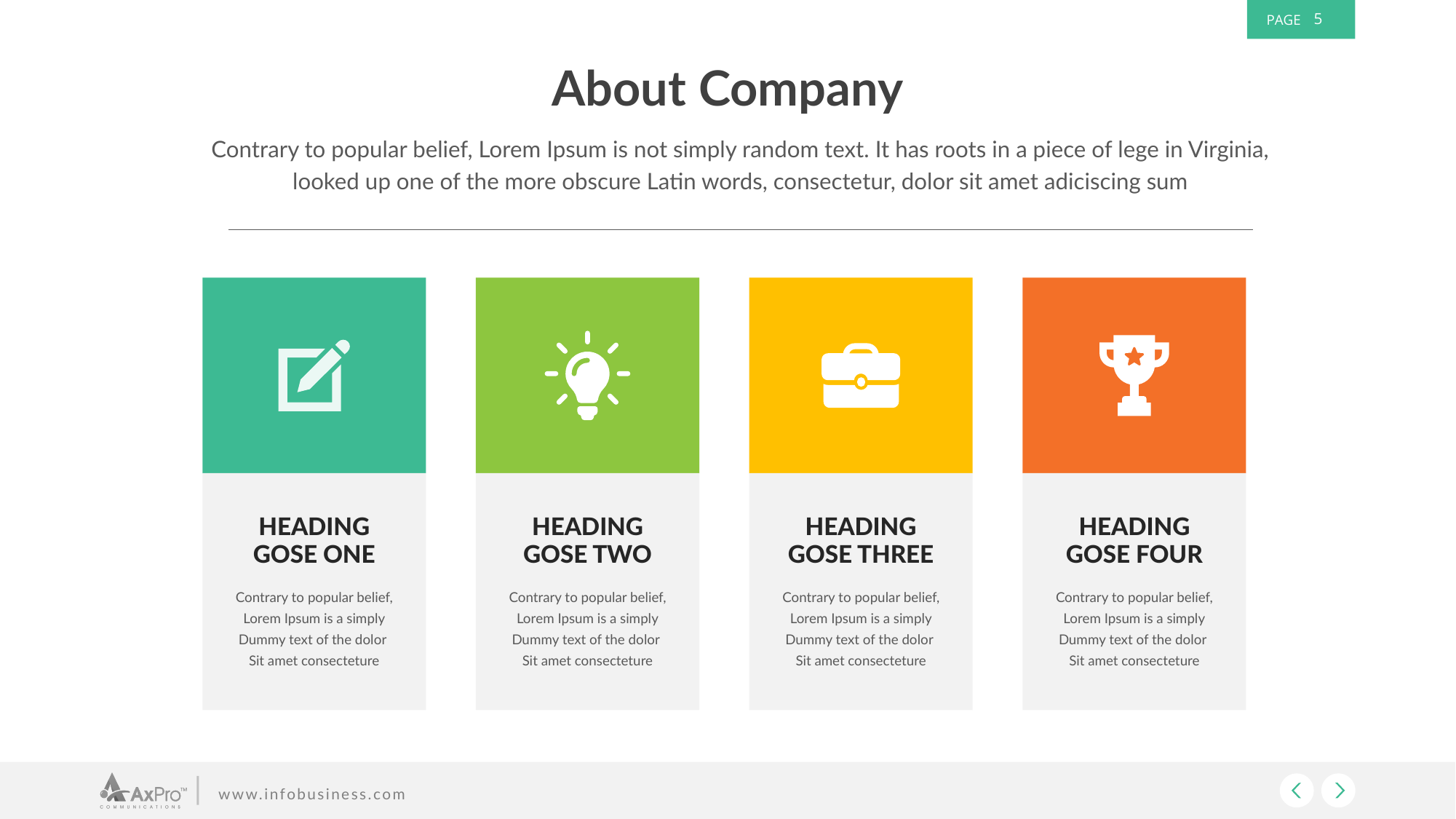

5
About Company
Contrary to popular belief, Lorem Ipsum is not simply random text. It has roots in a piece of lege in Virginia, looked up one of the more obscure Latin words, consectetur, dolor sit amet adiciscing sum

HEADING
GOSE ONE
HEADING
GOSE TWO
HEADING
GOSE THREE
HEADING
GOSE FOUR
Contrary to popular belief, Lorem Ipsum is a simply
Dummy text of the dolor
Sit amet consecteture
Contrary to popular belief, Lorem Ipsum is a simply
Dummy text of the dolor
Sit amet consecteture
Contrary to popular belief, Lorem Ipsum is a simply
Dummy text of the dolor
Sit amet consecteture
Contrary to popular belief, Lorem Ipsum is a simply
Dummy text of the dolor
Sit amet consecteture
www.infobusiness.com